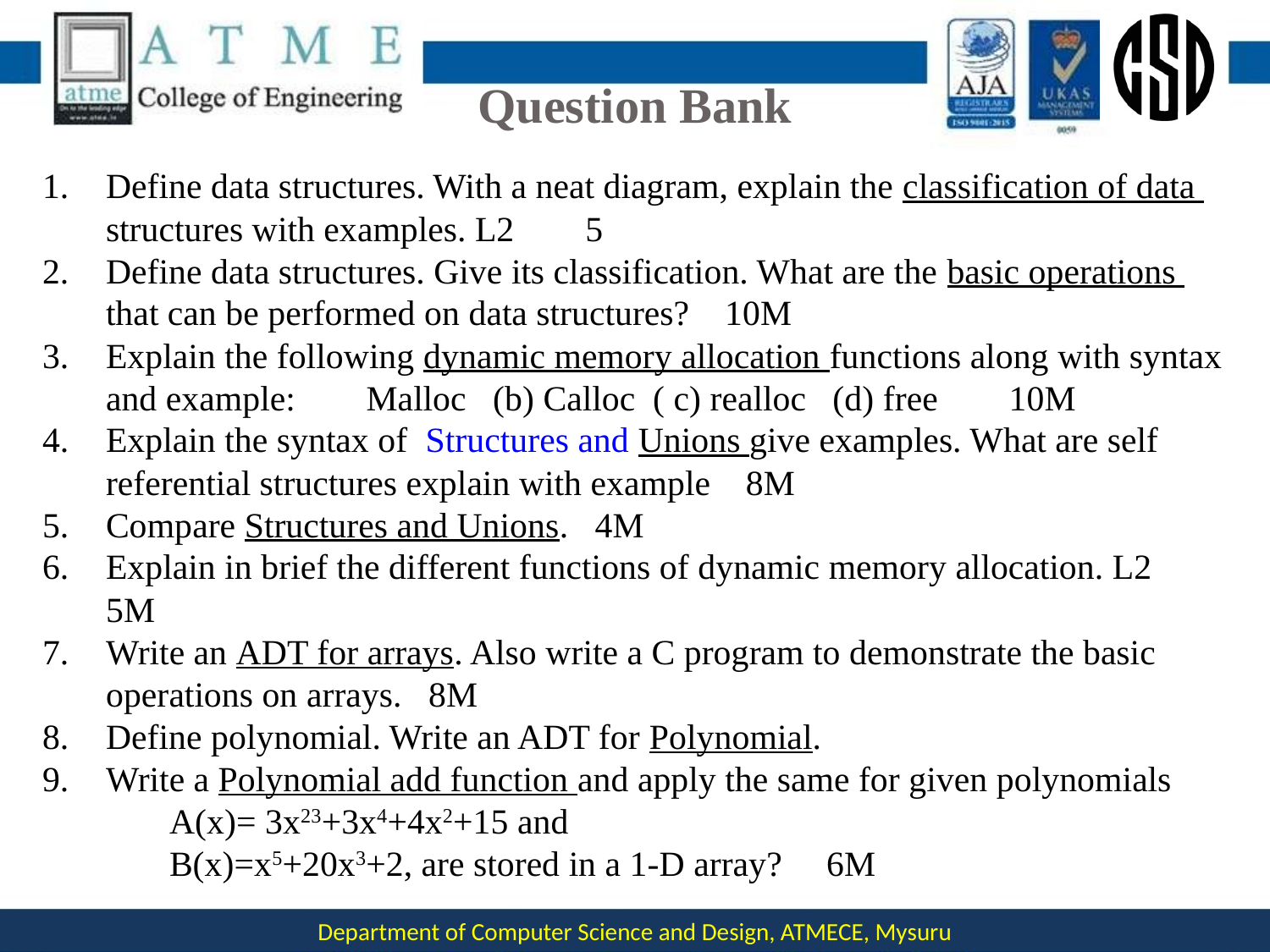

# Question Bank
Define data structures. With a neat diagram, explain the classification of data structures with examples. L2        5
Define data structures. Give its classification. What are the basic operations that can be performed on data structures?    10M
Explain the following dynamic memory allocation functions along with syntax and example:        Malloc   (b) Calloc  ( c) realloc   (d) free        10M
Explain the syntax of  Structures and Unions give examples. What are self referential structures explain with example    8M
Compare Structures and Unions.   4M
Explain in brief the different functions of dynamic memory allocation. L2   5M
Write an ADT for arrays. Also write a C program to demonstrate the basic operations on arrays.   8M
Define polynomial. Write an ADT for Polynomial.
Write a Polynomial add function and apply the same for given polynomials
	A(x)= 3x23+3x4+4x2+15 and
	B(x)=x5+20x3+2, are stored in a 1-D array?     6M